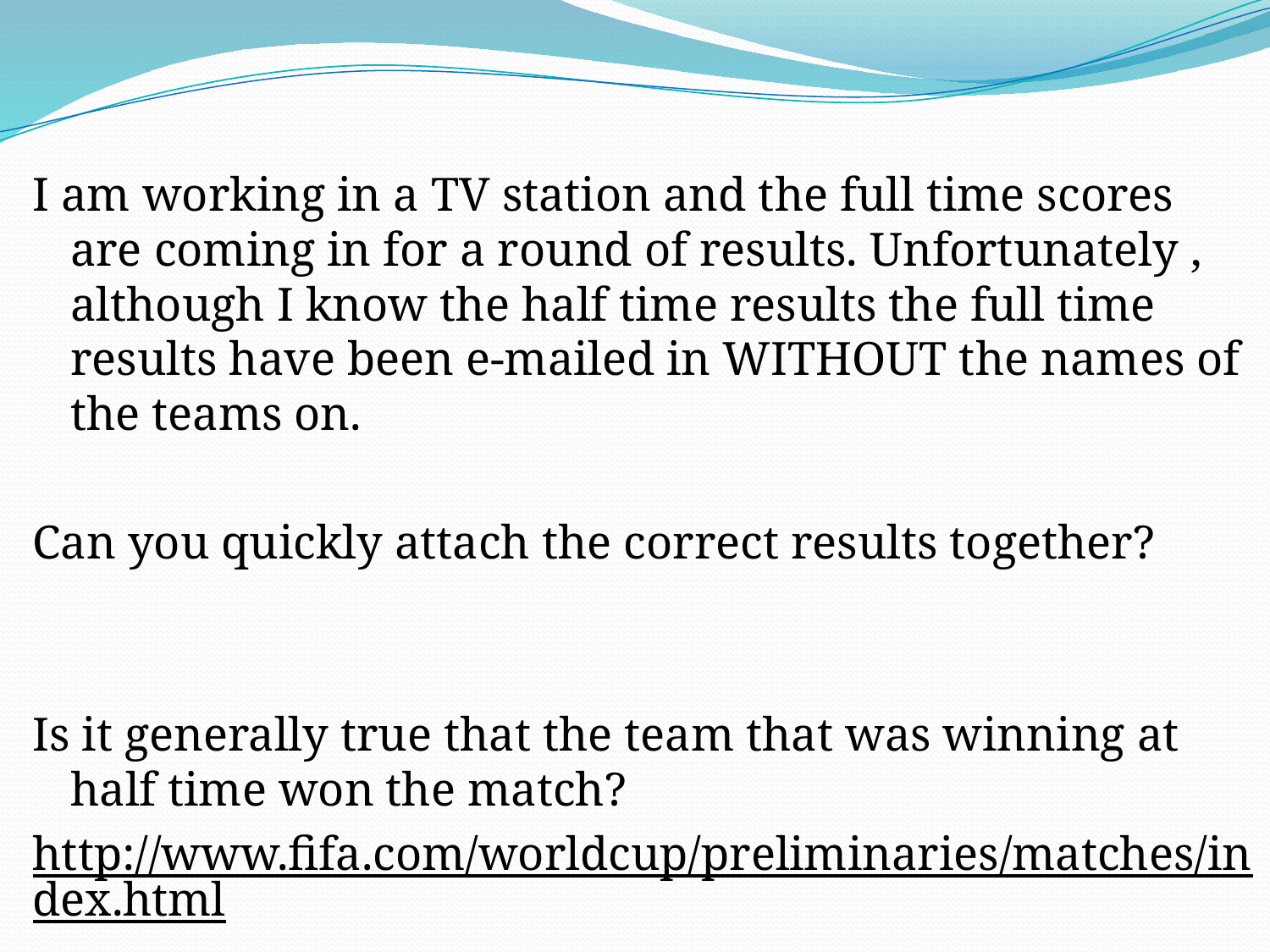

I am working in a TV station and the full time scores are coming in for a round of results. Unfortunately , although I know the half time results the full time results have been e-mailed in WITHOUT the names of the teams on.

Can you quickly attach the correct results together?

Is it generally true that the team that was winning at half time won the match?
http://www.fifa.com/worldcup/preliminaries/matches/index.html
How would this information affect your strategy to the game?